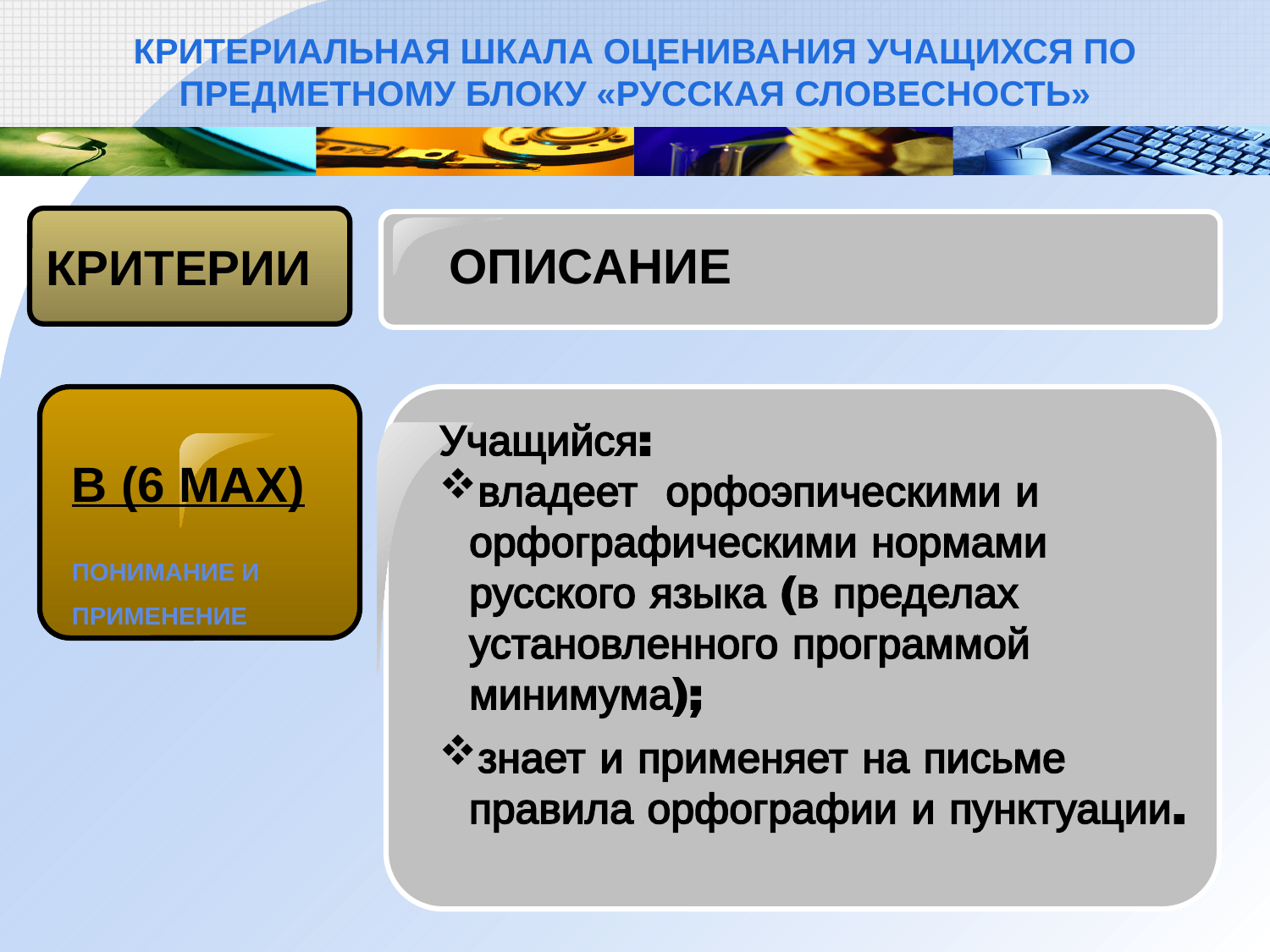

# Критериальная шкала оценивания учащихся по предметному блоку «Русская словесность»
критерии

ОПИСАНИЕ

Учащийся:
владеет  орфоэпическими и орфографическими нормами русского языка (в пределах установленного программой минимума);

В (6 max)

Понимание и применение
знает и применяет на письме правила орфографии и пунктуации.